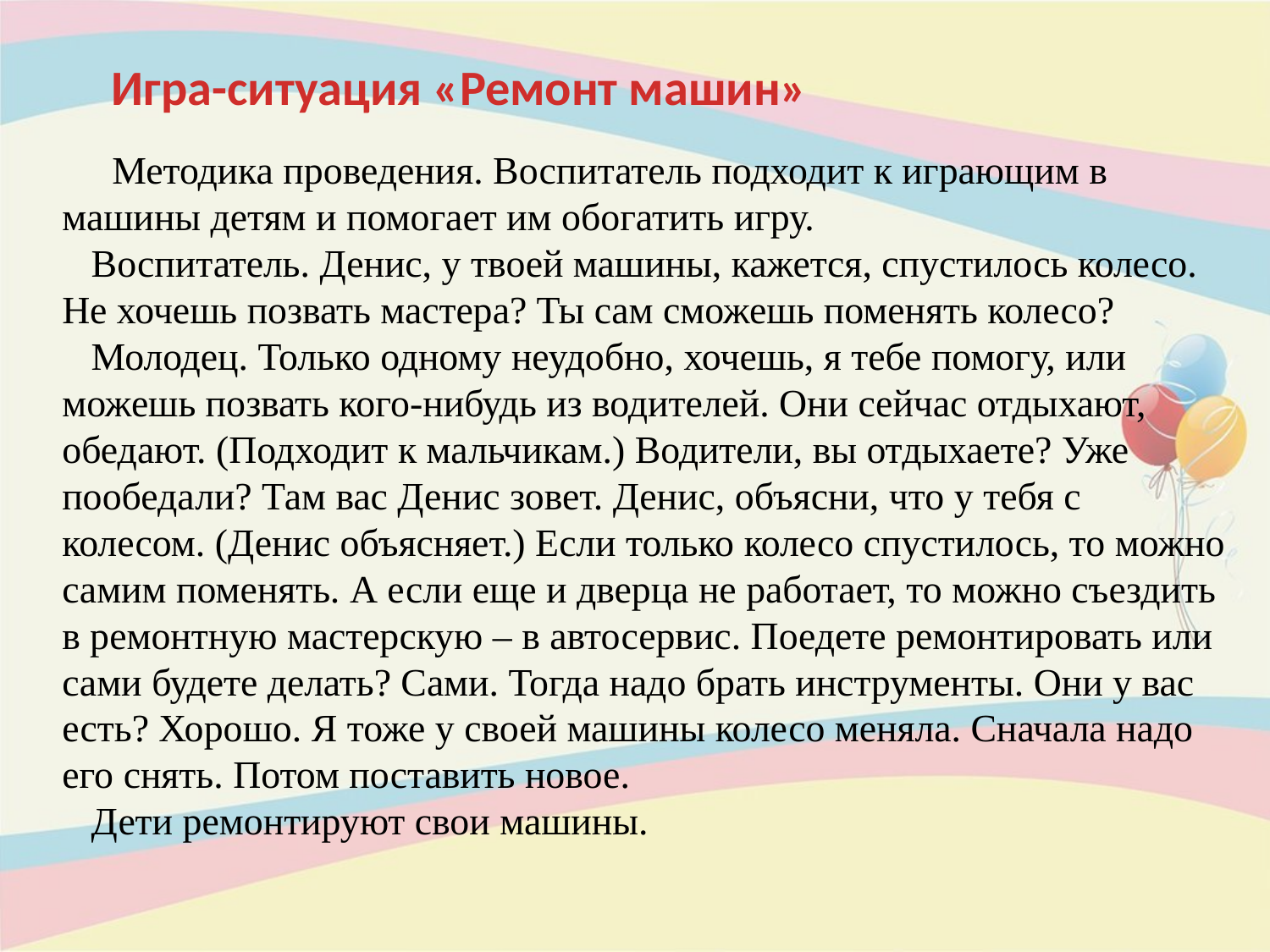

Игра-ситуация «Ремонт машин»
Методика проведения. Воспитатель подходит к играющим в машины детям и помогает им обогатить игру.
   Воспитатель. Денис, у твоей машины, кажется, спустилось колесо. Не хочешь позвать мастера? Ты сам сможешь поменять колесо?
   Молодец. Только одному неудобно, хочешь, я тебе помогу, или можешь позвать кого-нибудь из водителей. Они сейчас отдыхают, обедают. (Подходит к мальчикам.) Водители, вы отдыхаете? Уже пообедали? Там вас Денис зовет. Денис, объясни, что у тебя с колесом. (Денис объясняет.) Если только колесо спустилось, то можно самим поменять. А если еще и дверца не работает, то можно съездить в ремонтную мастерскую – в автосервис. Поедете ремонтировать или сами будете делать? Сами. Тогда надо брать инструменты. Они у вас есть? Хорошо. Я тоже у своей машины колесо меняла. Сначала надо его снять. Потом поставить новое.
   Дети ремонтируют свои машины.